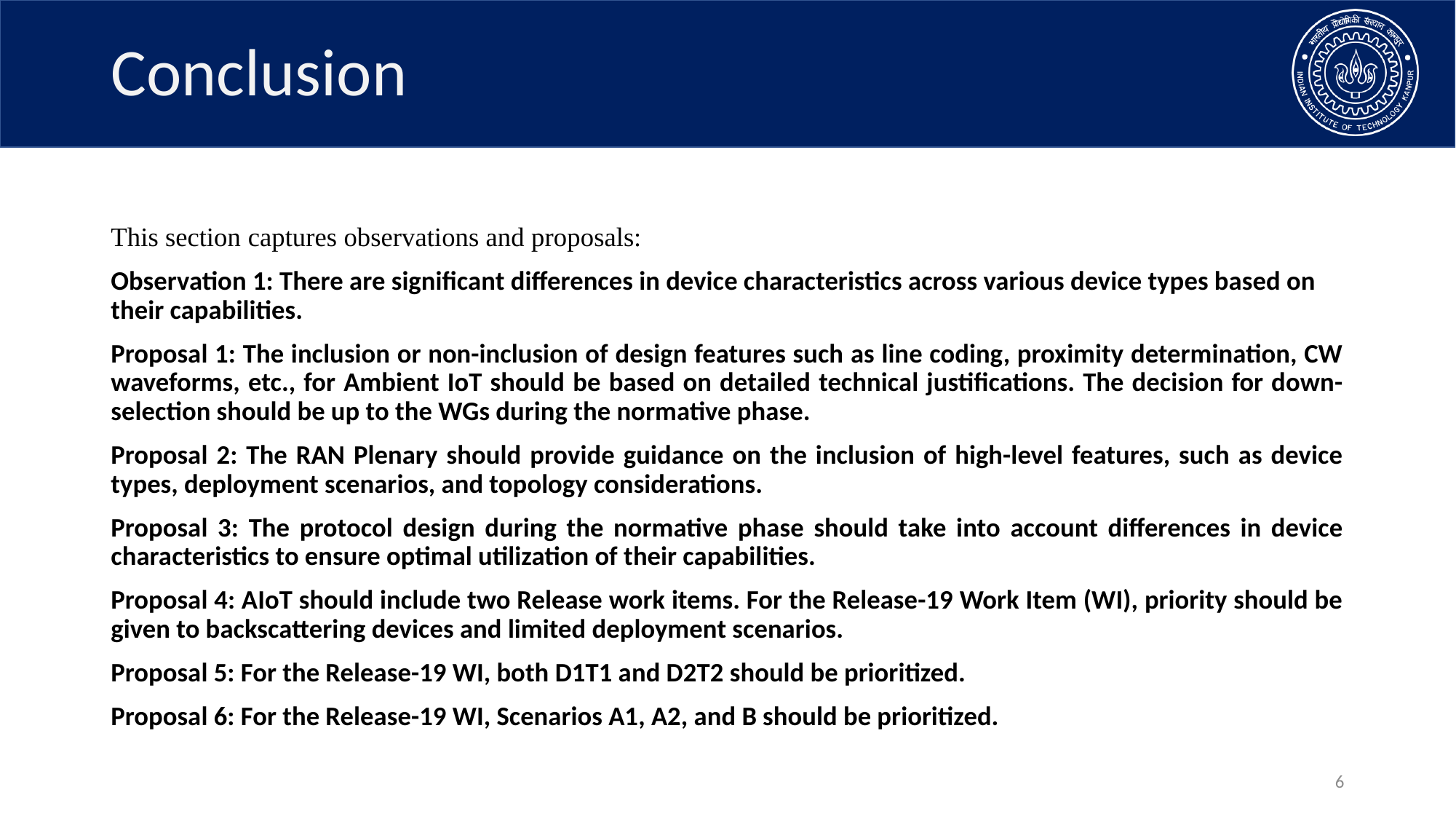

# Conclusion
This section captures observations and proposals:
Observation 1: There are significant differences in device characteristics across various device types based on their capabilities.
Proposal 1: The inclusion or non-inclusion of design features such as line coding, proximity determination, CW waveforms, etc., for Ambient IoT should be based on detailed technical justifications. The decision for down-selection should be up to the WGs during the normative phase.
Proposal 2: The RAN Plenary should provide guidance on the inclusion of high-level features, such as device types, deployment scenarios, and topology considerations.
Proposal 3: The protocol design during the normative phase should take into account differences in device characteristics to ensure optimal utilization of their capabilities.
Proposal 4: AIoT should include two Release work items. For the Release-19 Work Item (WI), priority should be given to backscattering devices and limited deployment scenarios.
Proposal 5: For the Release-19 WI, both D1T1 and D2T2 should be prioritized.
Proposal 6: For the Release-19 WI, Scenarios A1, A2, and B should be prioritized.

6